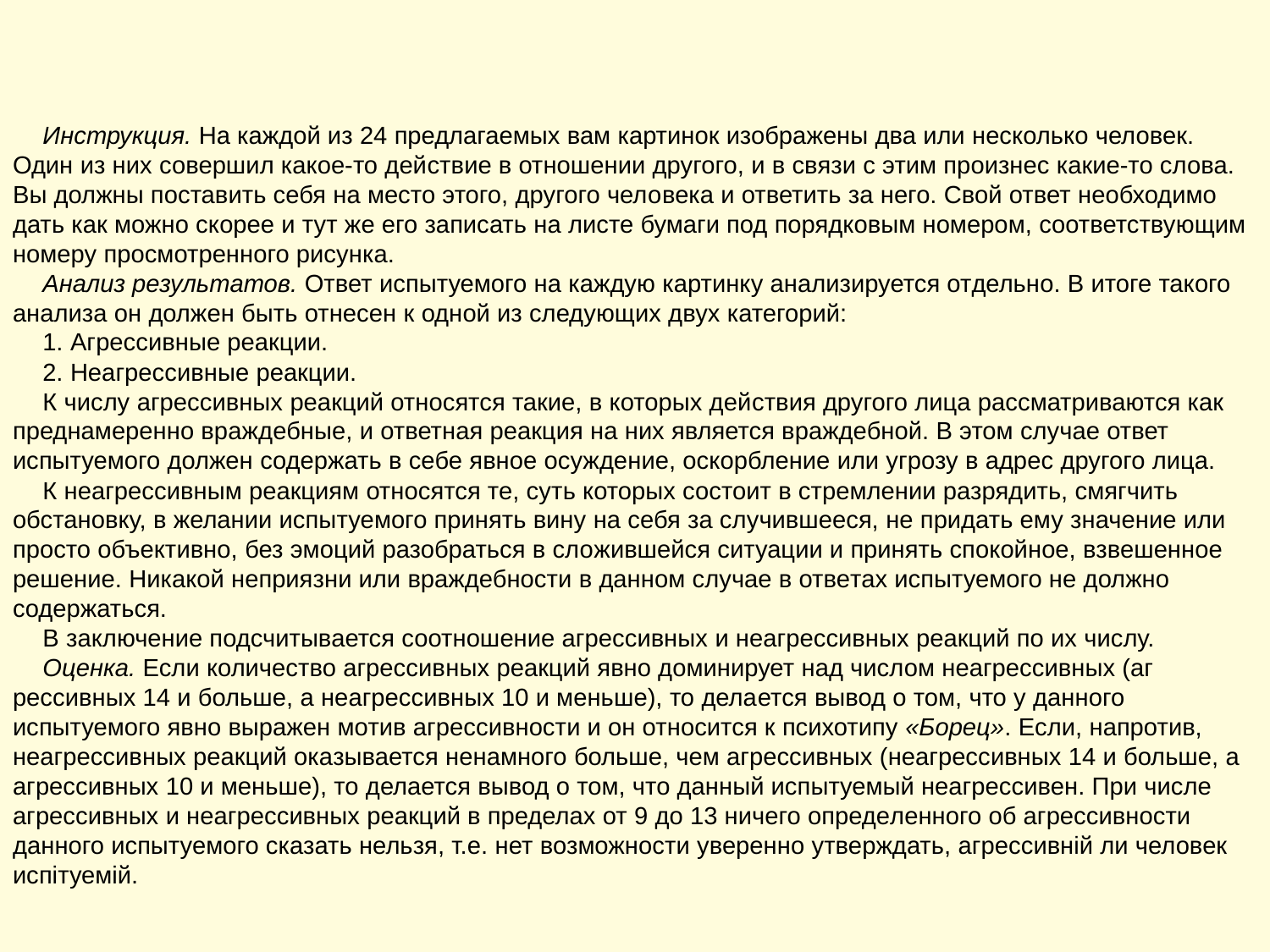

Инструкция. На каждой из 24 предлагаемых вам картинок изображены два или несколько человек. Один из них совершил какое-то дей­ствие в отношении другого, и в связи с этим произнес какие-то слова. Вы должны поставить себя на место этого, другого чело­века и ответить за него. Свой ответ необходимо дать как можно скорее и тут же его записать на листе бумаги под порядковым номером, соответствующим номеру просмотренного рисунка.
Анализ результатов. Ответ испытуемого на каждую картинку анализируется от­дельно. В итоге такого анализа он должен быть отнесен к одной из следующих двух категорий:
1. Агрессивные реакции.
2. Неагрессивные реакции.
К числу агрессивных реакций относятся такие, в которых дей­ствия другого лица рассматриваются как преднамеренно враж­дебные, и ответная реакция на них является враждебной. В этом случае ответ испытуемого должен содержать в себе явное осуждение, оскорбление или угрозу в адрес другого лица.
К неагрессивным реакциям относятся те, суть которых состоит в стремлении разрядить, смягчить обстановку, в желании испы­туемого принять вину на себя за случившееся, не придать ему значение или просто объективно, без эмоций разобраться в сло­жившейся ситуации и принять спокойное, взвешенное решение. Никакой неприязни или враждебности в данном случае в отве­тах испытуемого не должно содержаться.
В заключение подсчитывается соотношение агрессивных и неагрессивных реакций по их числу.
Оценка. Если количество агрессив­ных реакций явно доминирует над числом неагрессивных (аг­рессивных 14 и больше, а неагрессивных 10 и меньше), то дела­ется вывод о том, что у данного испытуемого явно выражен мо­тив агрессивности и он относится к психотипу «Борец». Если, напротив, неагрессивных реакций ока­зывается ненамного больше, чем агрессивных (неагрессивных 14 и больше, а агрессивных 10 и меньше), то делается вывод о том, что данный испытуемый неагрессивен. При числе агрессивных и неагрессивных реакций в пределах от 9 до 13 ничего опреде­ленного об агрессивности данного испытуемого сказать нельзя, т.е. нет возможности уверенно утверждать, агрессивній ли человек испітуемій.